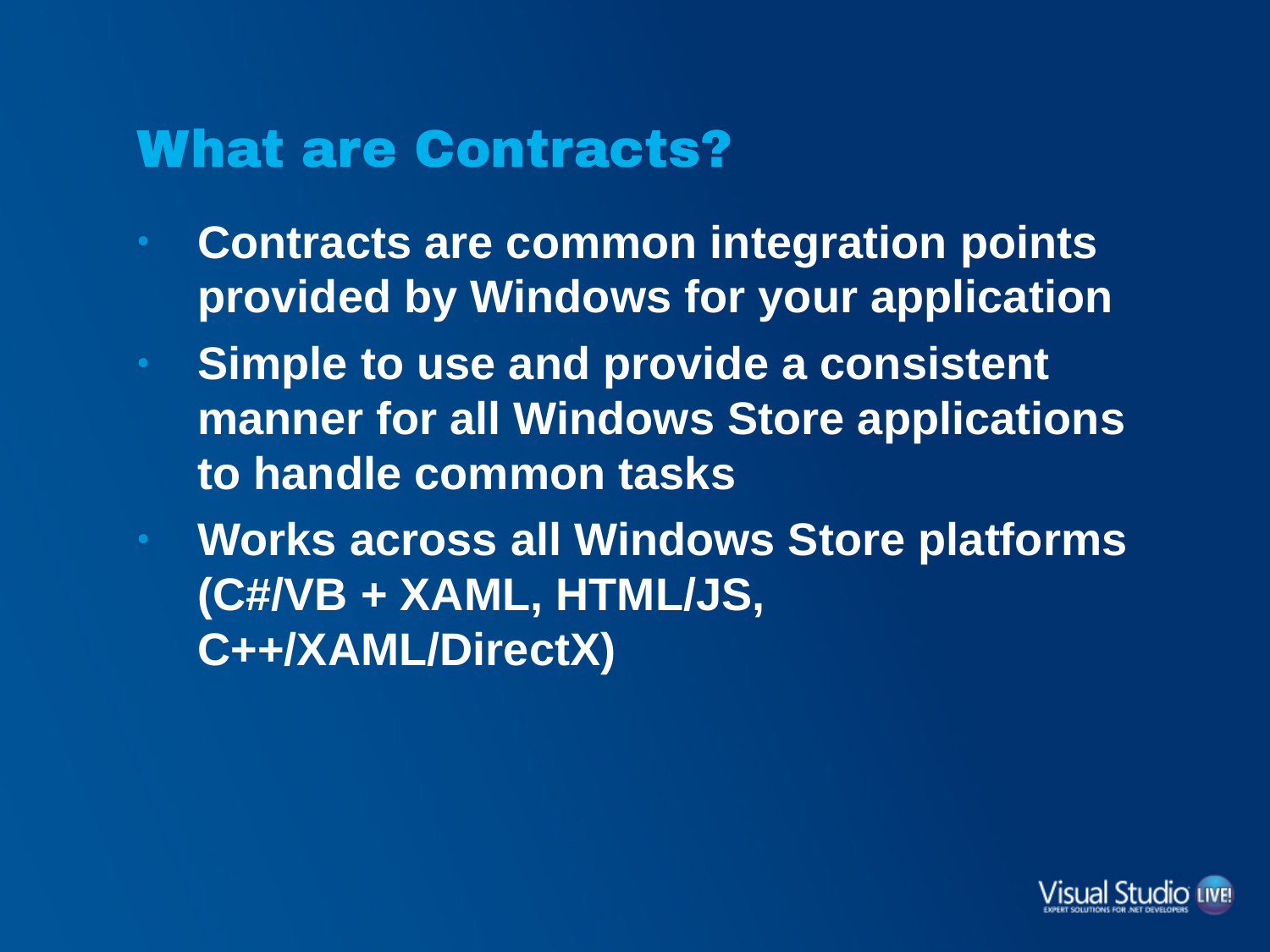

# What are Contracts?
Contracts are common integration points provided by Windows for your application
Simple to use and provide a consistent manner for all Windows Store applications to handle common tasks
Works across all Windows Store platforms (C#/VB + XAML, HTML/JS, C++/XAML/DirectX)